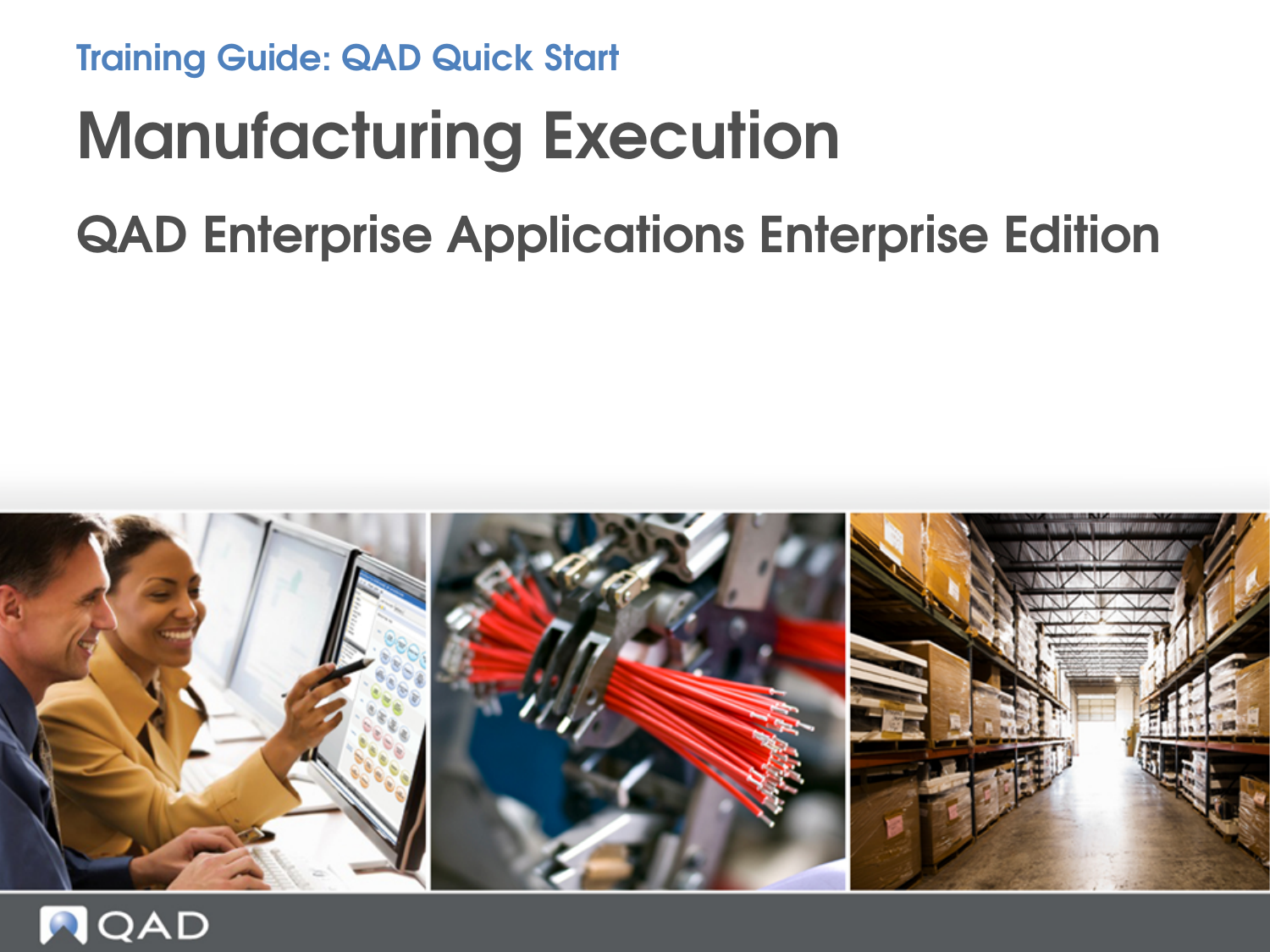

Training Guide: QAD Quick Start
# Manufacturing Execution
QAD Enterprise Applications Enterprise Edition